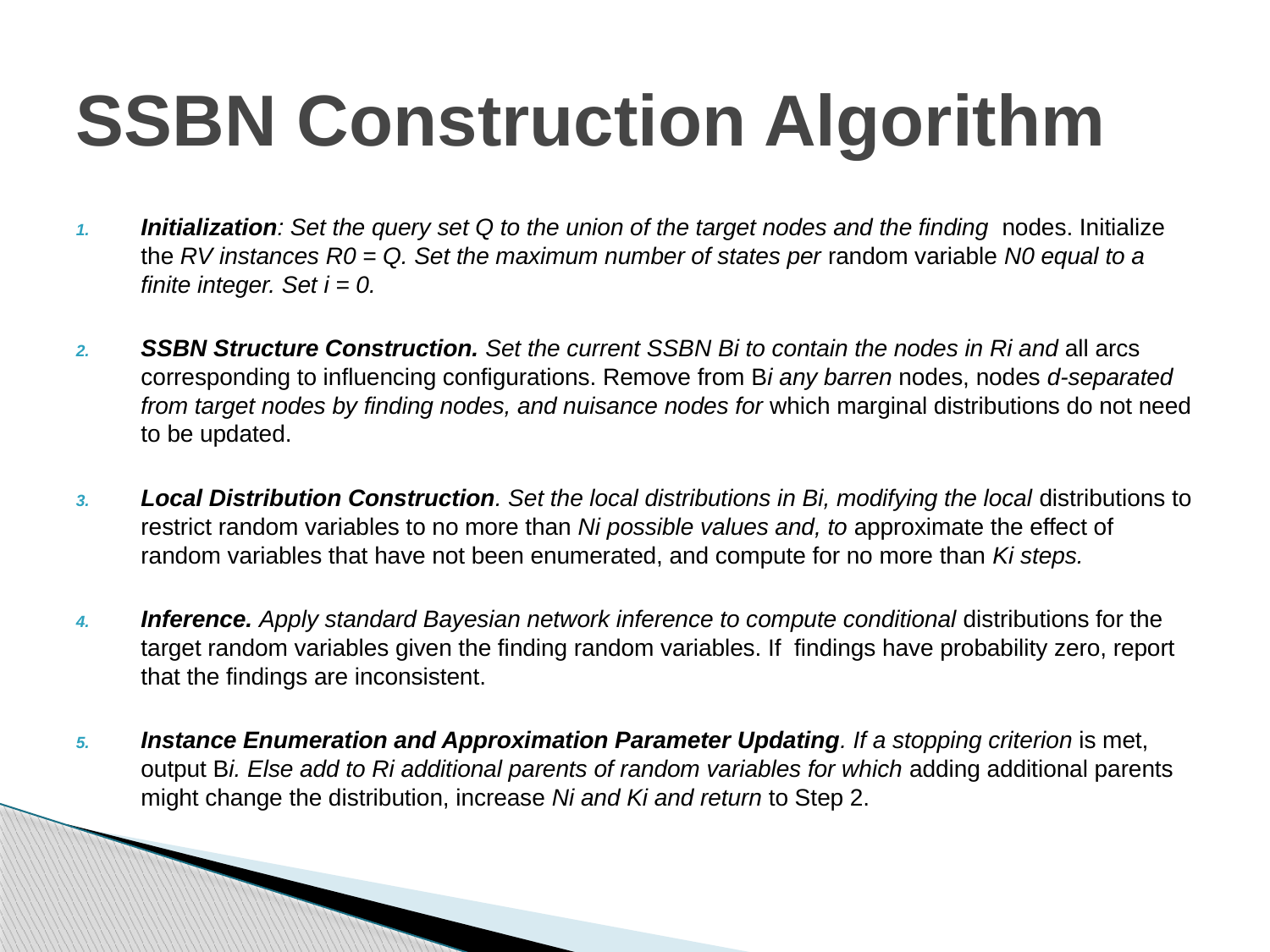

# SSBN Construction Algorithm
Initialization: Set the query set Q to the union of the target nodes and the finding  nodes. Initialize the RV instances R0 = Q. Set the maximum number of states per random variable N0 equal to a finite integer. Set i = 0.

SSBN Structure Construction. Set the current SSBN Bi to contain the nodes in Ri and all arcs corresponding to influencing configurations. Remove from Bi any barren nodes, nodes d-separated from target nodes by finding nodes, and nuisance nodes for which marginal distributions do not need to be updated.

Local Distribution Construction. Set the local distributions in Bi, modifying the local distributions to restrict random variables to no more than Ni possible values and, to approximate the effect of random variables that have not been enumerated, and compute for no more than Ki steps.

Inference. Apply standard Bayesian network inference to compute conditional distributions for the target random variables given the finding random variables. If  findings have probability zero, report that the findings are inconsistent.

Instance Enumeration and Approximation Parameter Updating. If a stopping criterion is met, output Bi. Else add to Ri additional parents of random variables for which adding additional parents might change the distribution, increase Ni and Ki and return to Step 2.